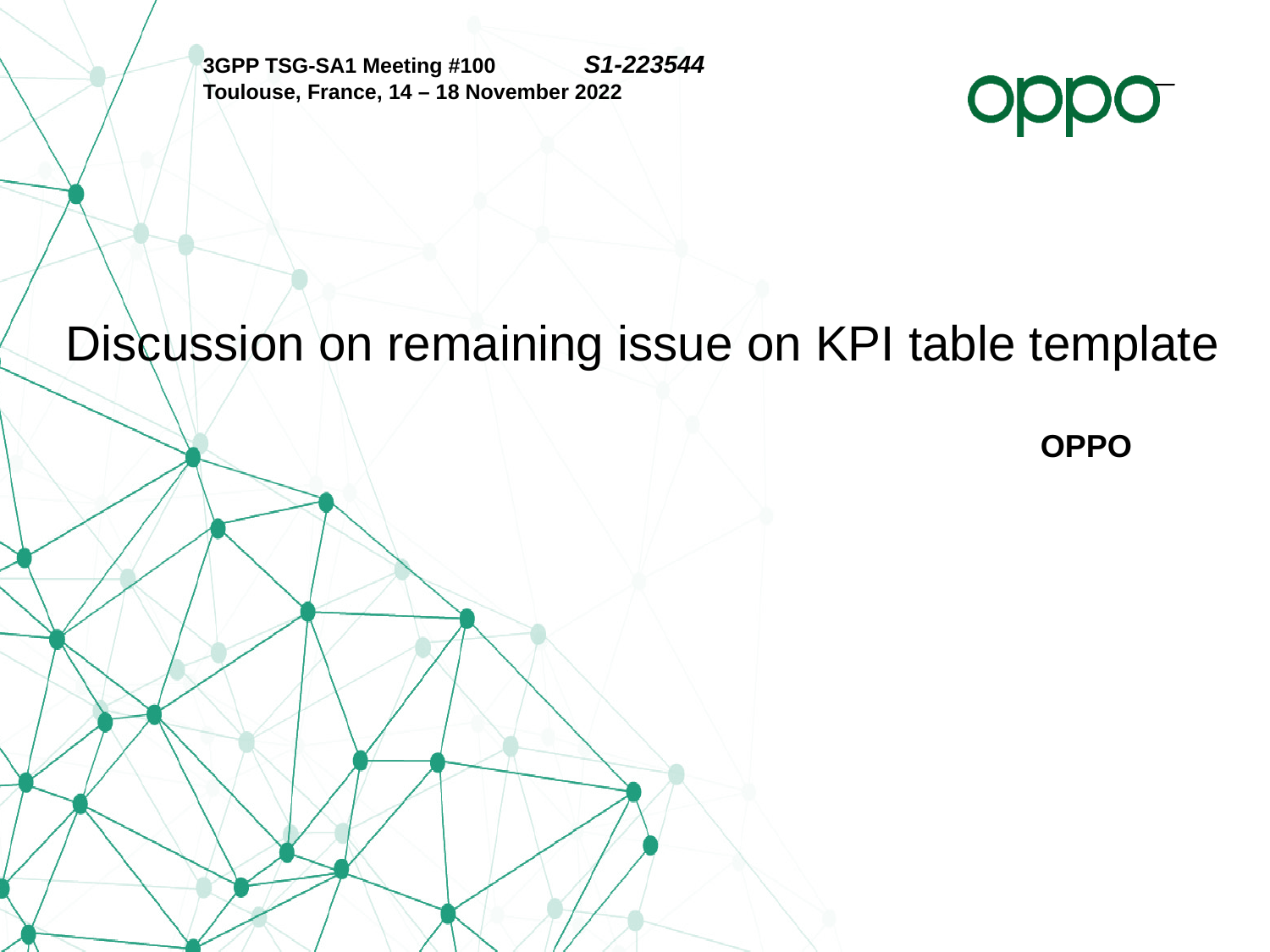

3GPP TSG-SA1 Meeting #100	S1-223544
Toulouse, France, 14 – 18 November 2022
Discussion on remaining issue on KPI table template
OPPO